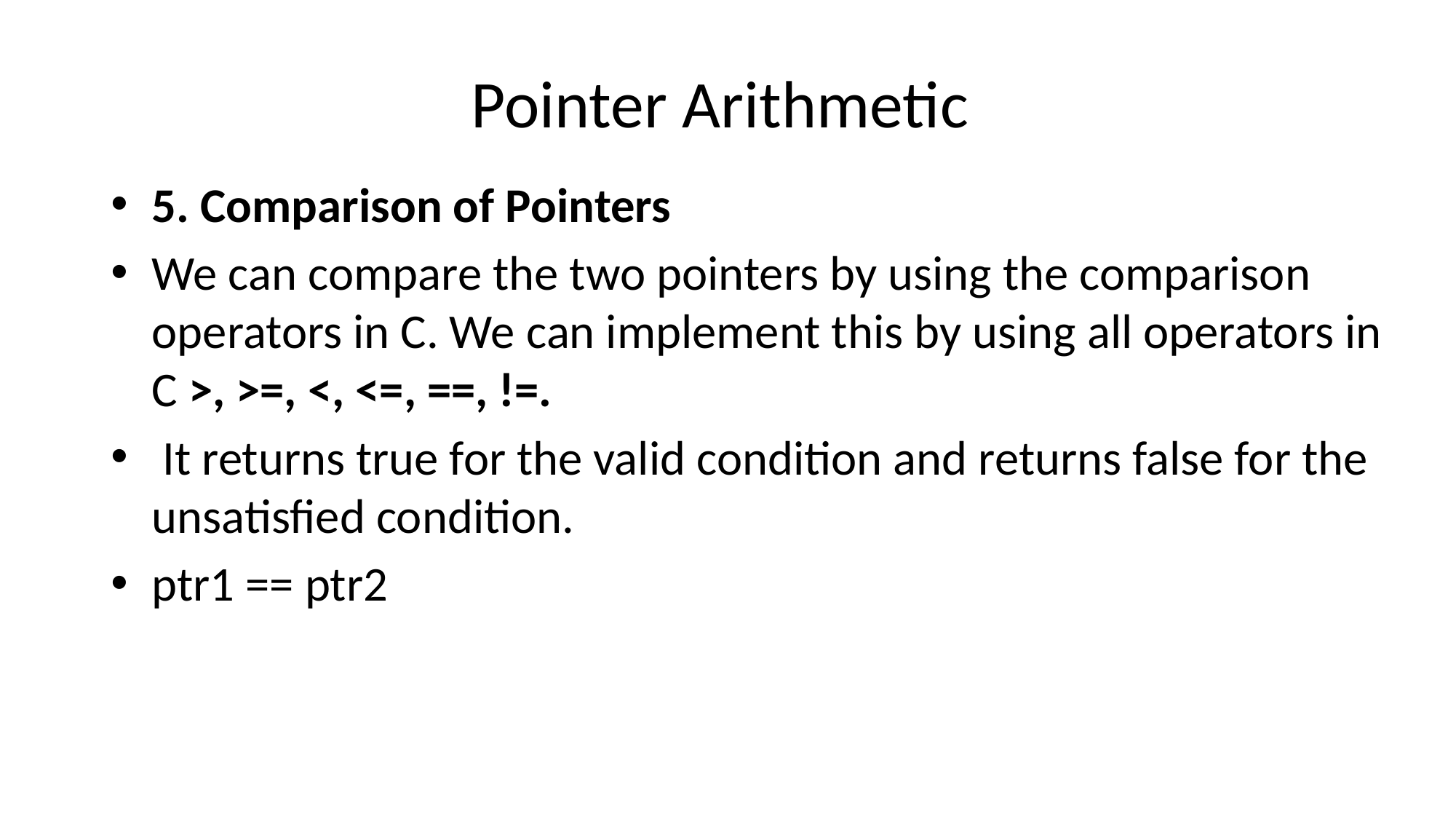

# Pointer Arithmetic
5. Comparison of Pointers
We can compare the two pointers by using the comparison operators in C. We can implement this by using all operators in C >, >=, <, <=, ==, !=.
 It returns true for the valid condition and returns false for the unsatisfied condition.
ptr1 == ptr2